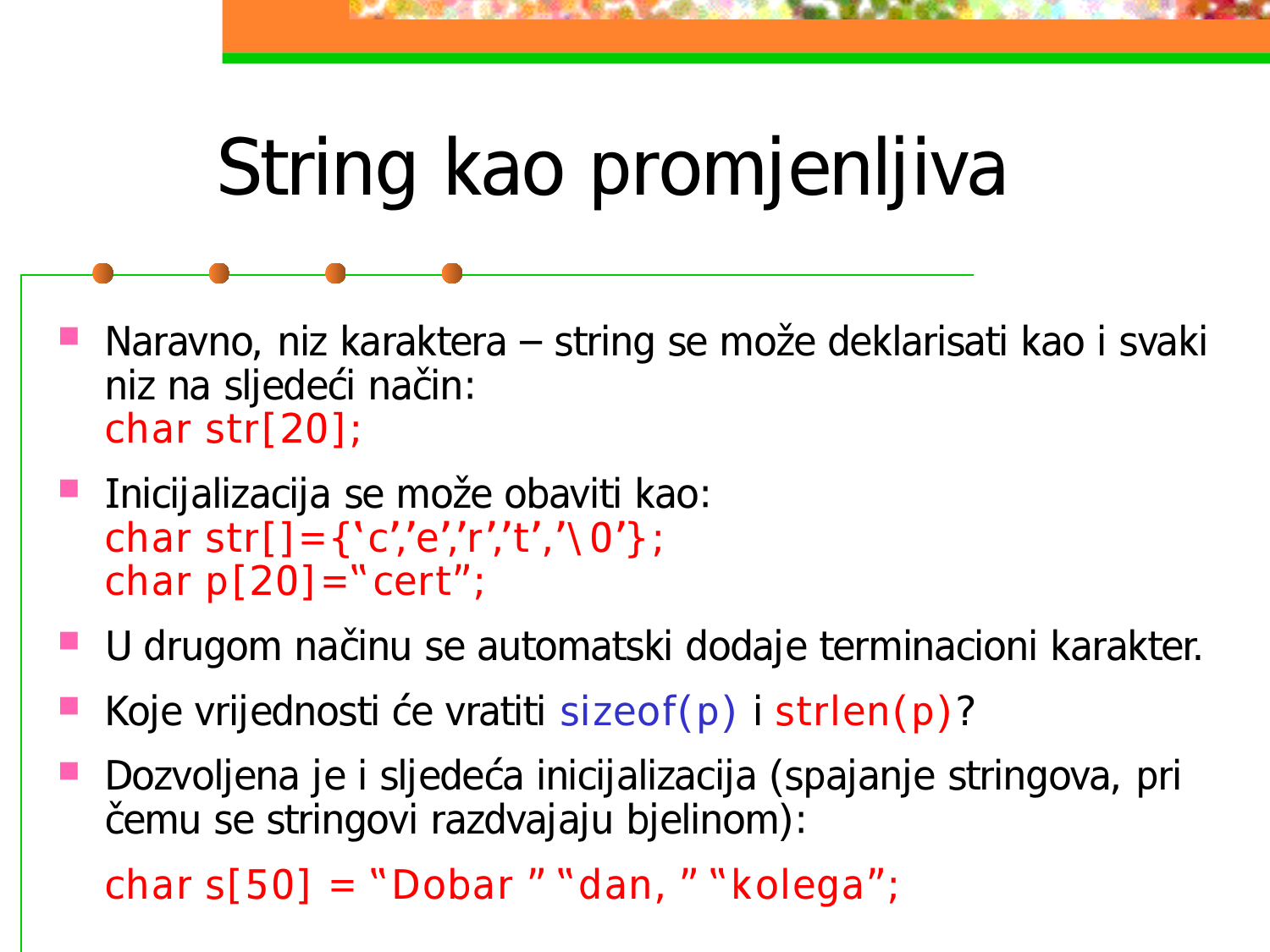

# String kao promjenljiva
Naravno, niz karaktera – string se može deklarisati kao i svaki niz na sljedeći način:
char str[20];
Inicijalizacija se može obaviti kao:
char str[]={‘c’,’e’,’r’,’t’,’\0’};
char p[20]=“cert”;
U drugom načinu se automatski dodaje terminacioni karakter.
Koje vrijednosti će vratiti sizeof(p) i strlen(p)?
Dozvoljena je i sljedeća inicijalizacija (spajanje stringova, pri čemu se stringovi razdvajaju bjelinom):
char s[50] = “Dobar ” “dan, ” “kolega”;